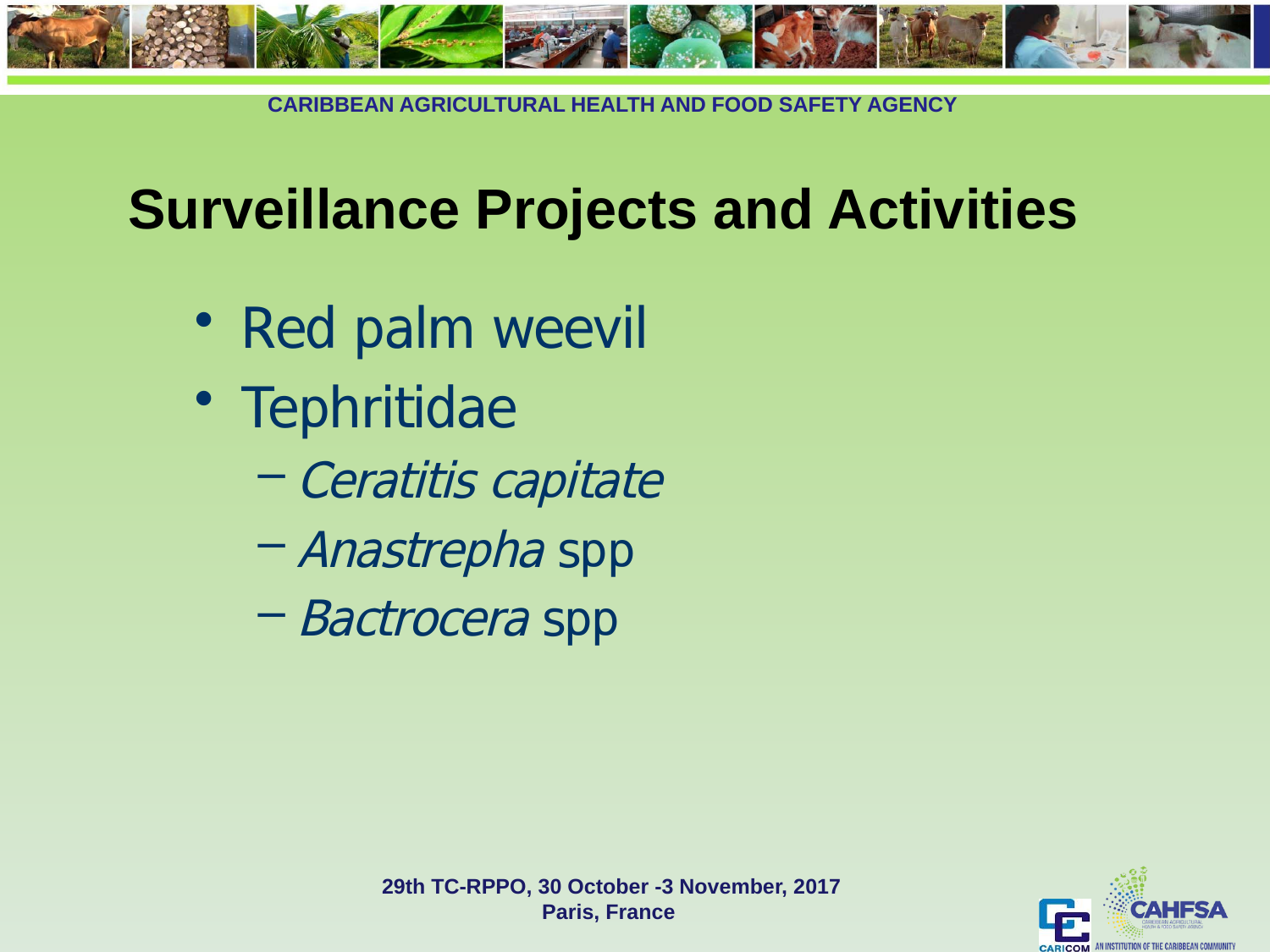

Surveillance Projects and Activities

Red palm weevil
Tephritidae
Ceratitis capitate
Anastrepha spp
Bactrocera spp